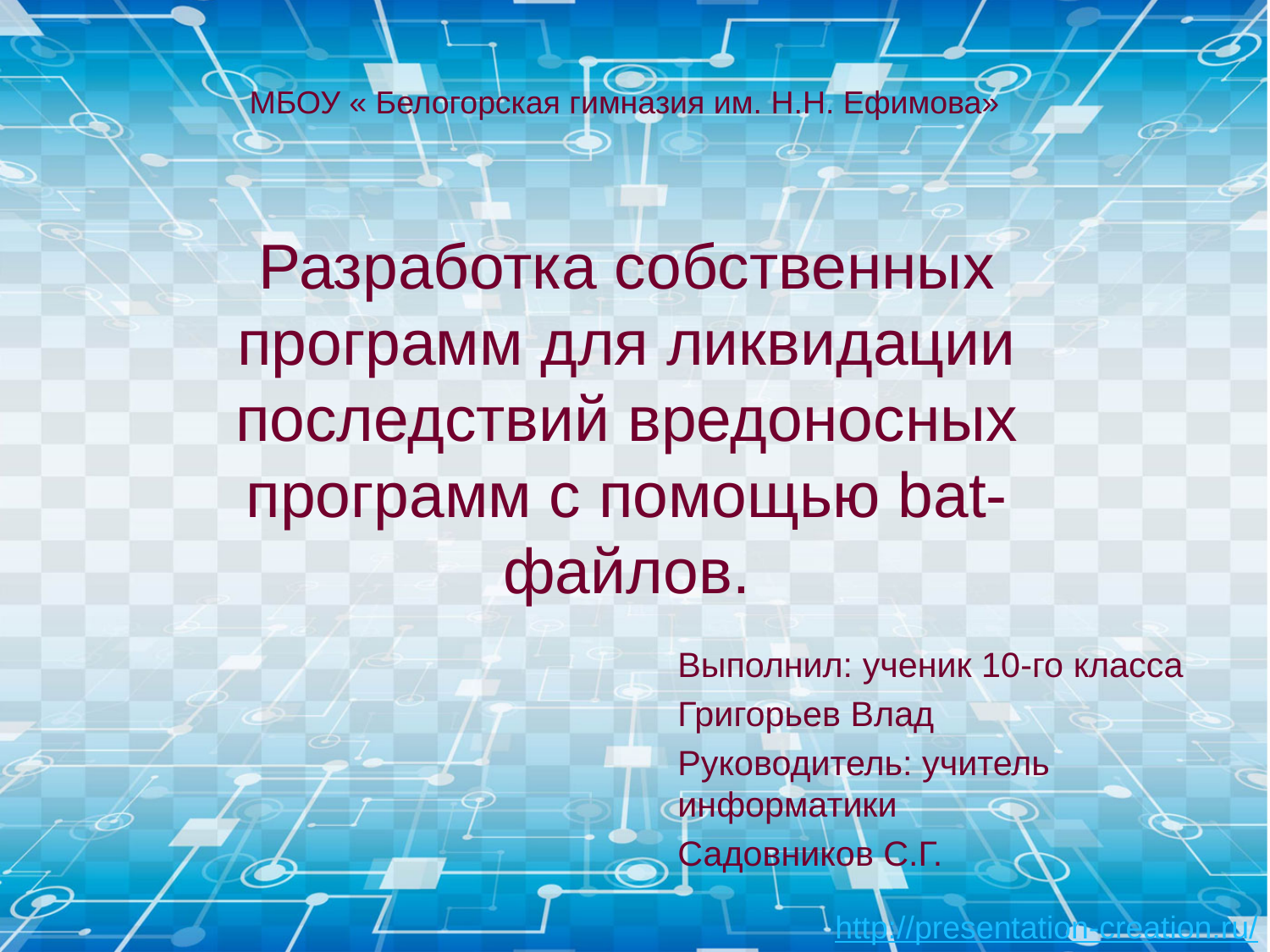

МБОУ « Белогорская гимназия им. Н.Н. Ефимова»
# Разработка собственных программ для ликвидации последствий вредоносных программ с помощью bat-файлов.
Выполнил: ученик 10-го класса
Григорьев Влад
Руководитель: учитель информатики
Садовников С.Г.